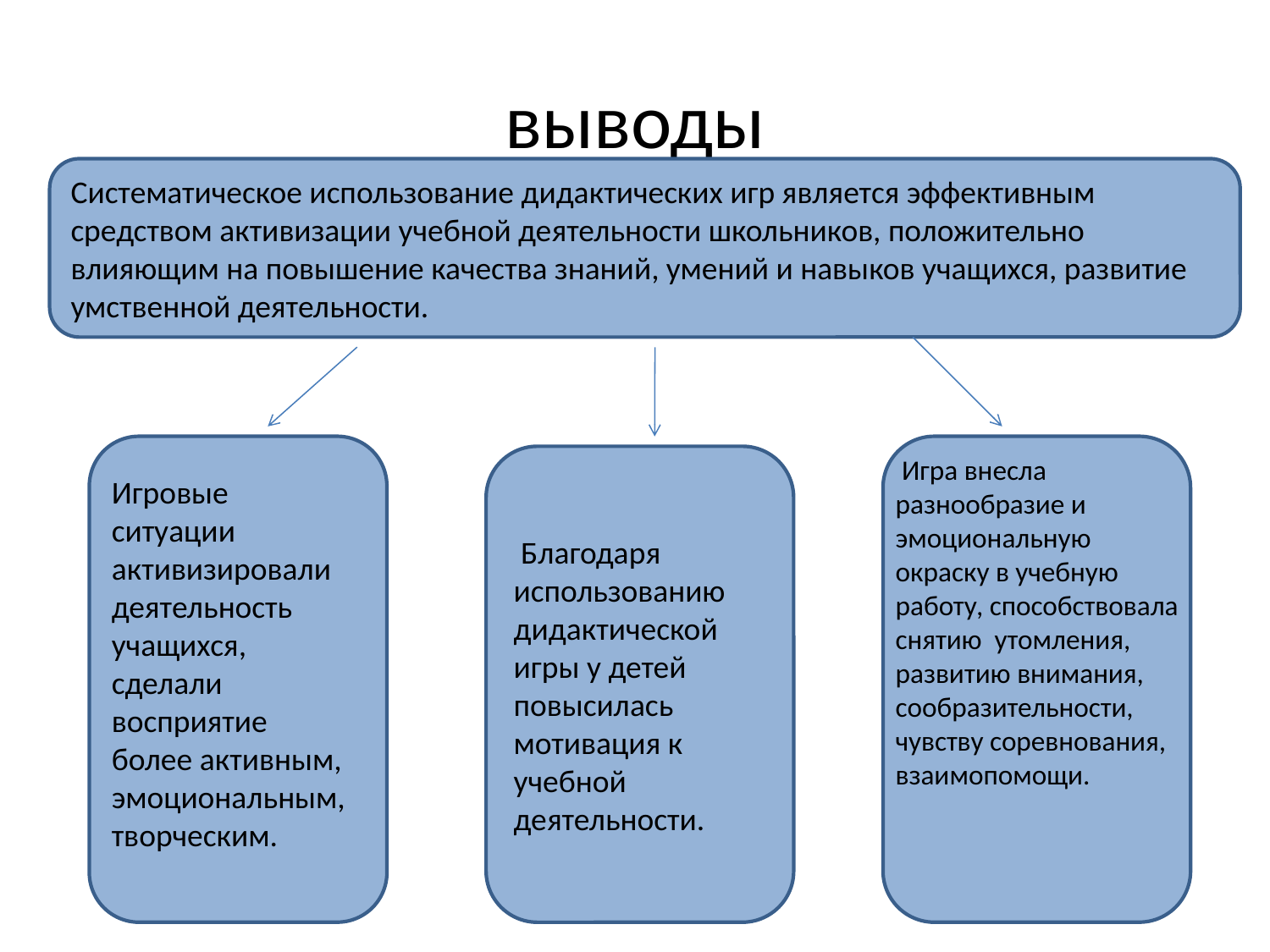

# выводы

Систематическое использование дидактических игр является эффективным средством активизации учебной деятельности школьников, положительно влияющим на повышение качества знаний, умений и навыков учащихся, развитие умственной деятельности.

 Благодаря использованию дидактической игры у детей повысилась мотивация к учебной деятельности.
 Игра внесла разнообразие и эмоциональную окраску в учебную работу, способствовала  снятию  утомления, развитию внимания, сообразительности, чувству соревнования, взаимопомощи.
Игровые ситуации активизировали деятельность учащихся, сделали восприятие более активным, эмоциональным, творческим.